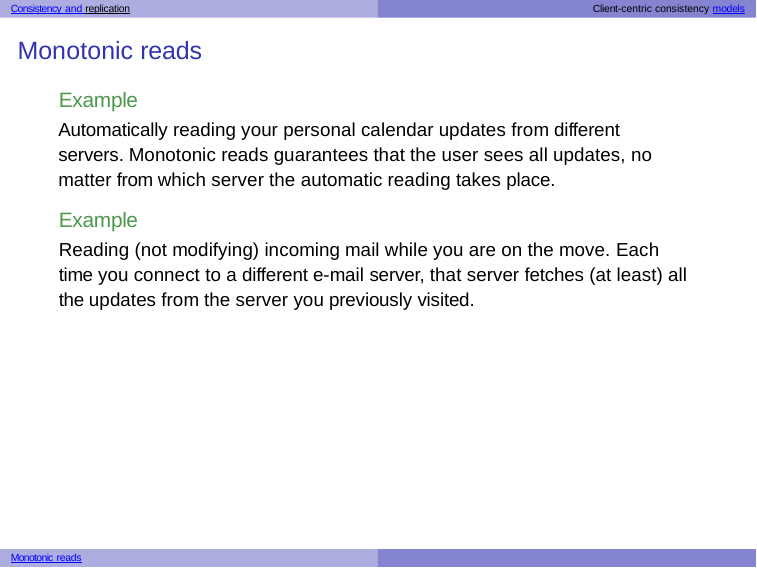

Consistency and replication	Client-centric consistency models
# Monotonic reads
Example
Automatically reading your personal calendar updates from different servers. Monotonic reads guarantees that the user sees all updates, no matter from which server the automatic reading takes place.
Example
Reading (not modifying) incoming mail while you are on the move. Each time you connect to a different e-mail server, that server fetches (at least) all the updates from the server you previously visited.

Monotonic reads